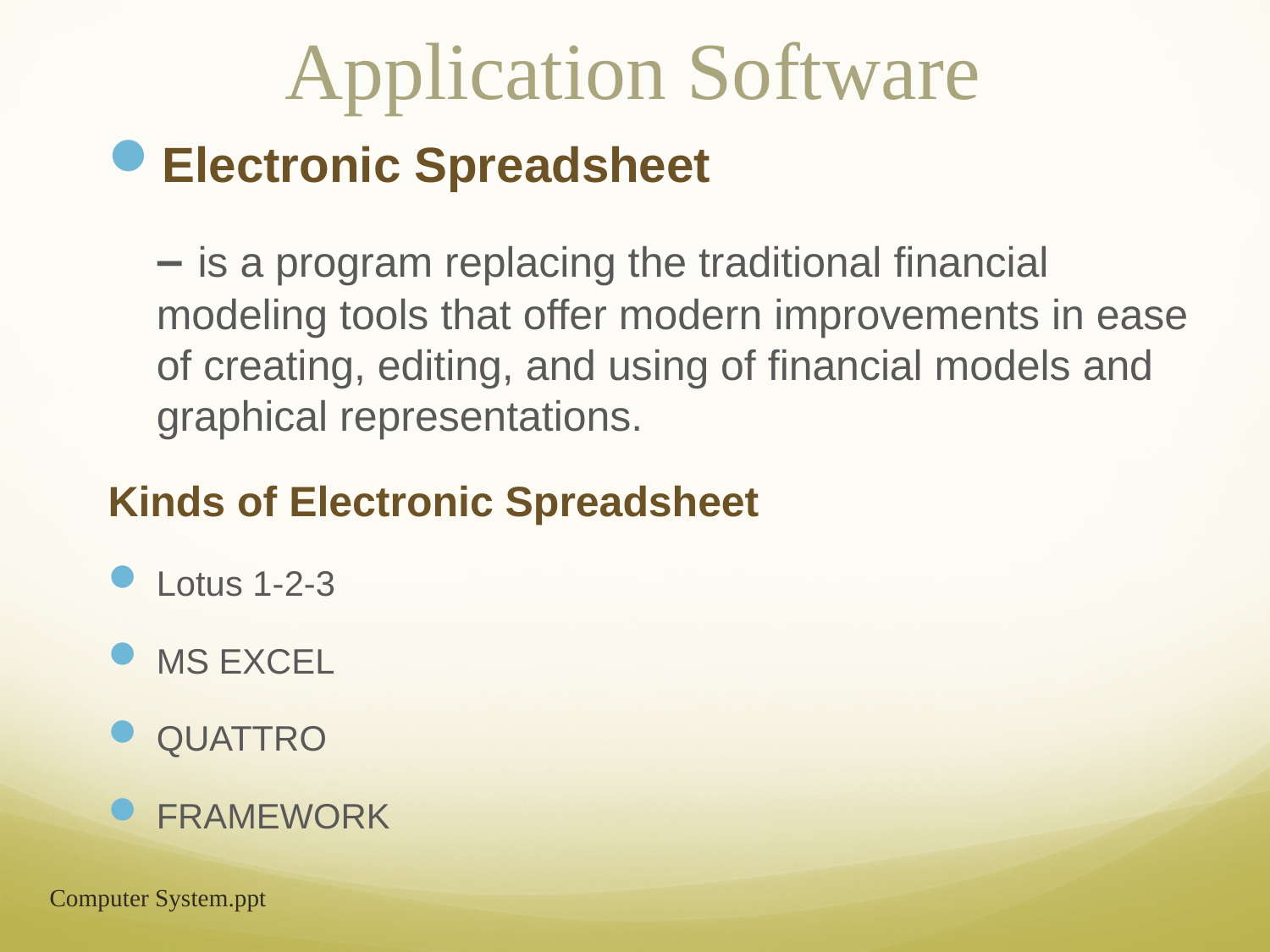

# Application Software
Electronic Spreadsheet
	– is a program replacing the traditional financial modeling tools that offer modern improvements in ease of creating, editing, and using of financial models and graphical representations.
Kinds of Electronic Spreadsheet
Lotus 1-2-3
MS EXCEL
QUATTRO
FRAMEWORK

Computer System.ppt